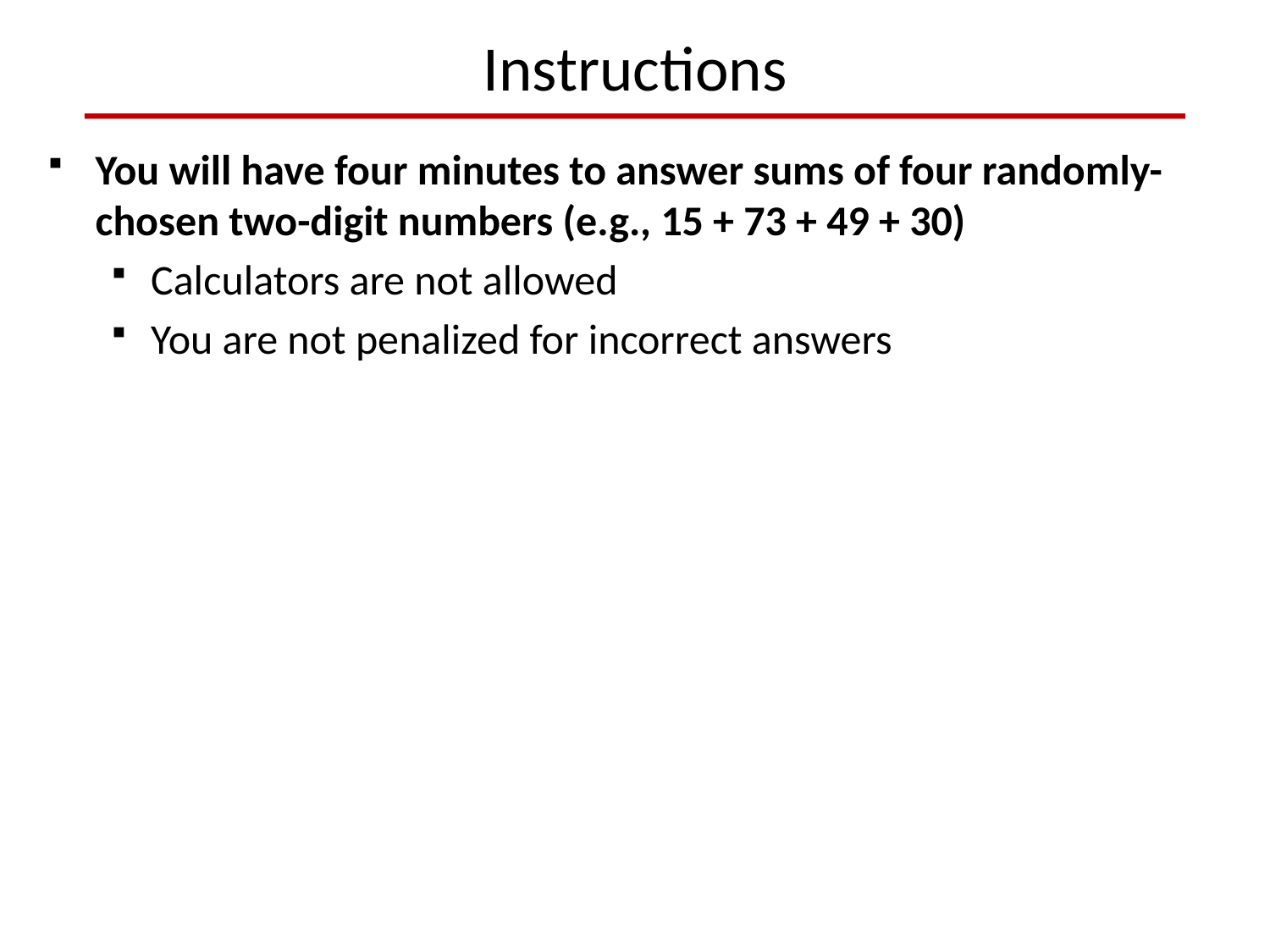

# Instructions
You will have four minutes to answer sums of four randomly-chosen two-digit numbers (e.g., 15 + 73 + 49 + 30)
Calculators are not allowed
You are not penalized for incorrect answers